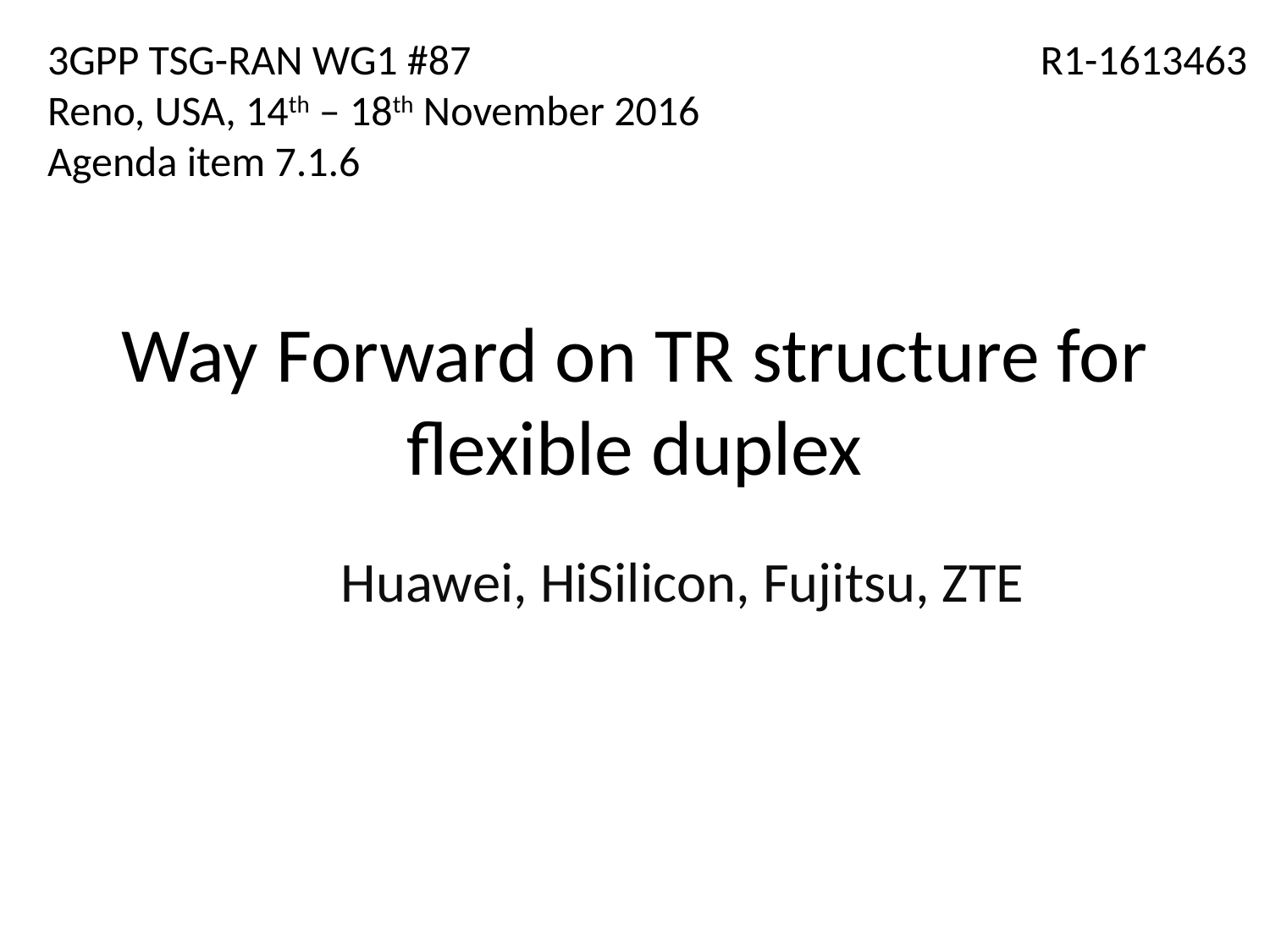

3GPP TSG-RAN WG1 #87
Reno, USA, 14th – 18th November 2016
Agenda item 7.1.6
R1-1613463
# Way Forward on TR structure for flexible duplex
Huawei, HiSilicon, Fujitsu, ZTE